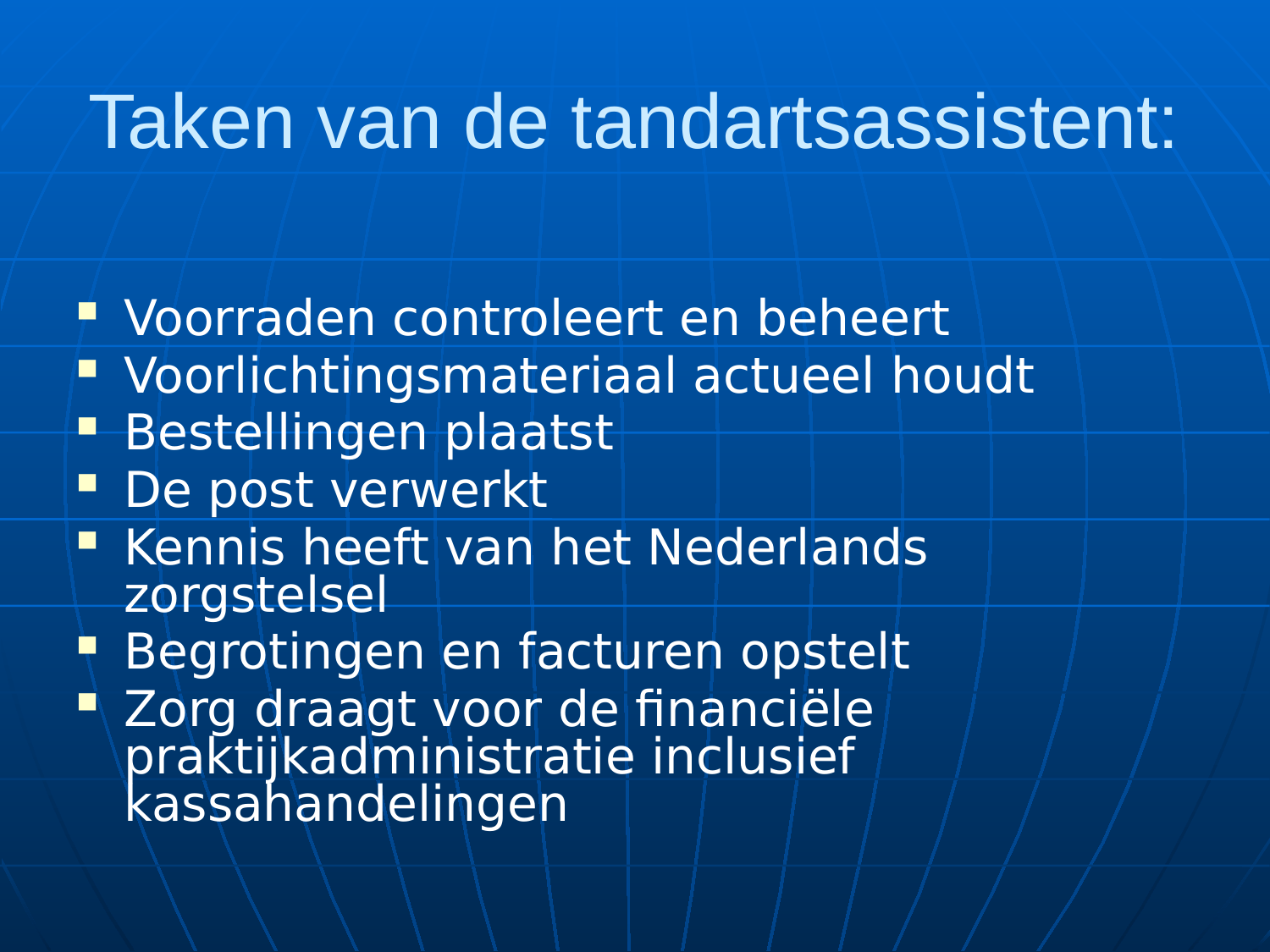

# Taken van de tandartsassistent:

Voorraden controleert en beheert
Voorlichtingsmateriaal actueel houdt
Bestellingen plaatst
De post verwerkt
Kennis heeft van het Nederlands zorgstelsel
Begrotingen en facturen opstelt
Zorg draagt voor de financiële praktijkadministratie inclusief kassahandelingen